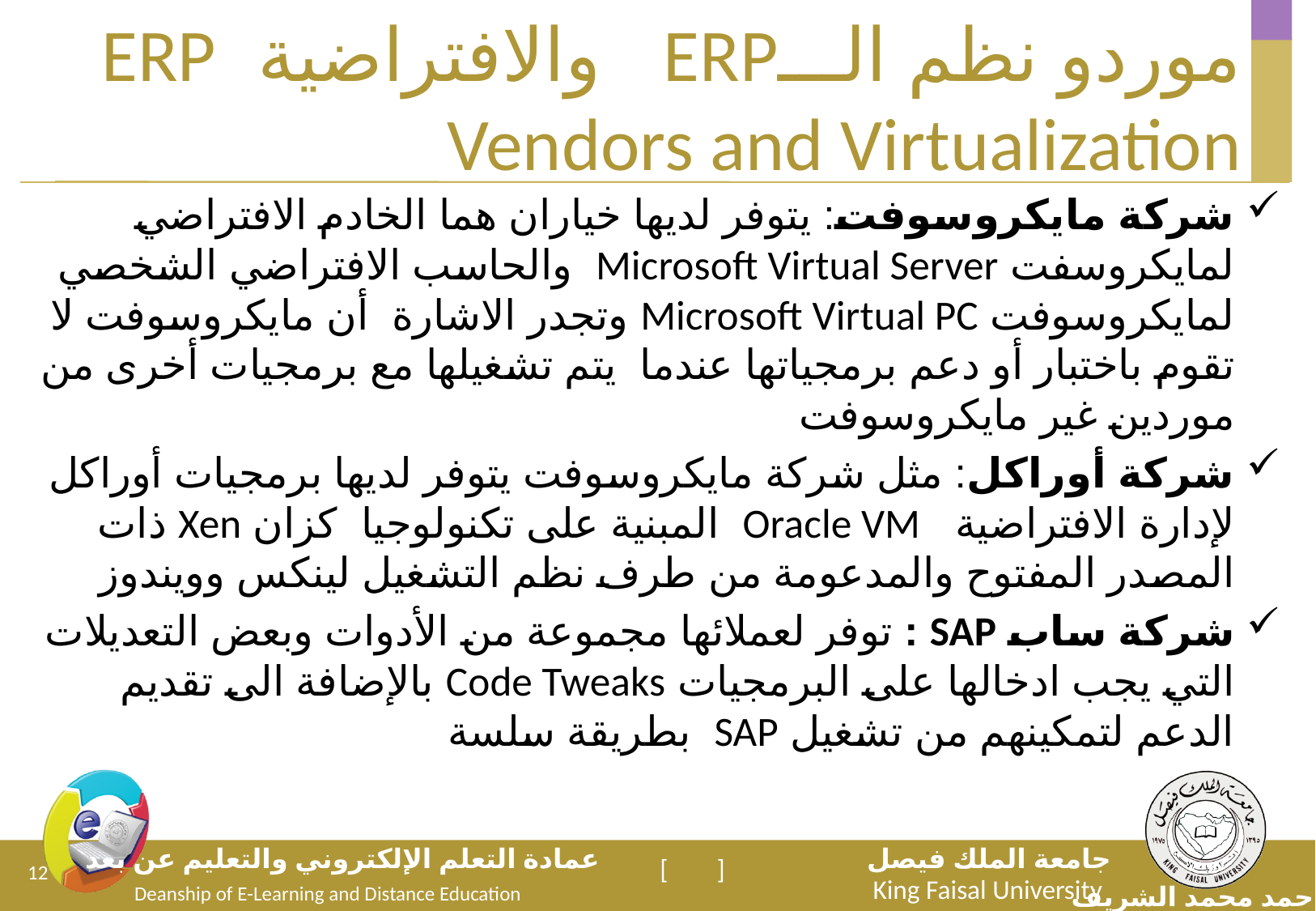

موردو نظم الـــERP   والافتراضية  ERP Vendors and Virtualization
شركة مايكروسوفت: يتوفر لديها خياران هما الخادم الافتراضي لمايكروسفت Microsoft Virtual Server  والحاسب الافتراضي الشخصي لمايكروسوفت Microsoft Virtual PC وتجدر الاشارة  أن مايكروسوفت لا تقوم باختبار أو دعم برمجياتها عندما  يتم تشغيلها مع برمجيات أخرى من موردين غير مايكروسوفت
شركة أوراكل: مثل شركة مايكروسوفت يتوفر لديها برمجيات أوراكل لإدارة الافتراضية   Oracle VM  المبنية على تكنولوجيا  كزان Xen ذات المصدر المفتوح والمدعومة من طرف نظم التشغيل لينكس وويندوز
شركة ساب SAP : توفر لعملائها مجموعة من الأدوات وبعض التعديلات التي يجب ادخالها على البرمجيات Code Tweaks بالإضافة الى تقديم الدعم لتمكينهم من تشغيل SAP  بطريقة سلسة

12